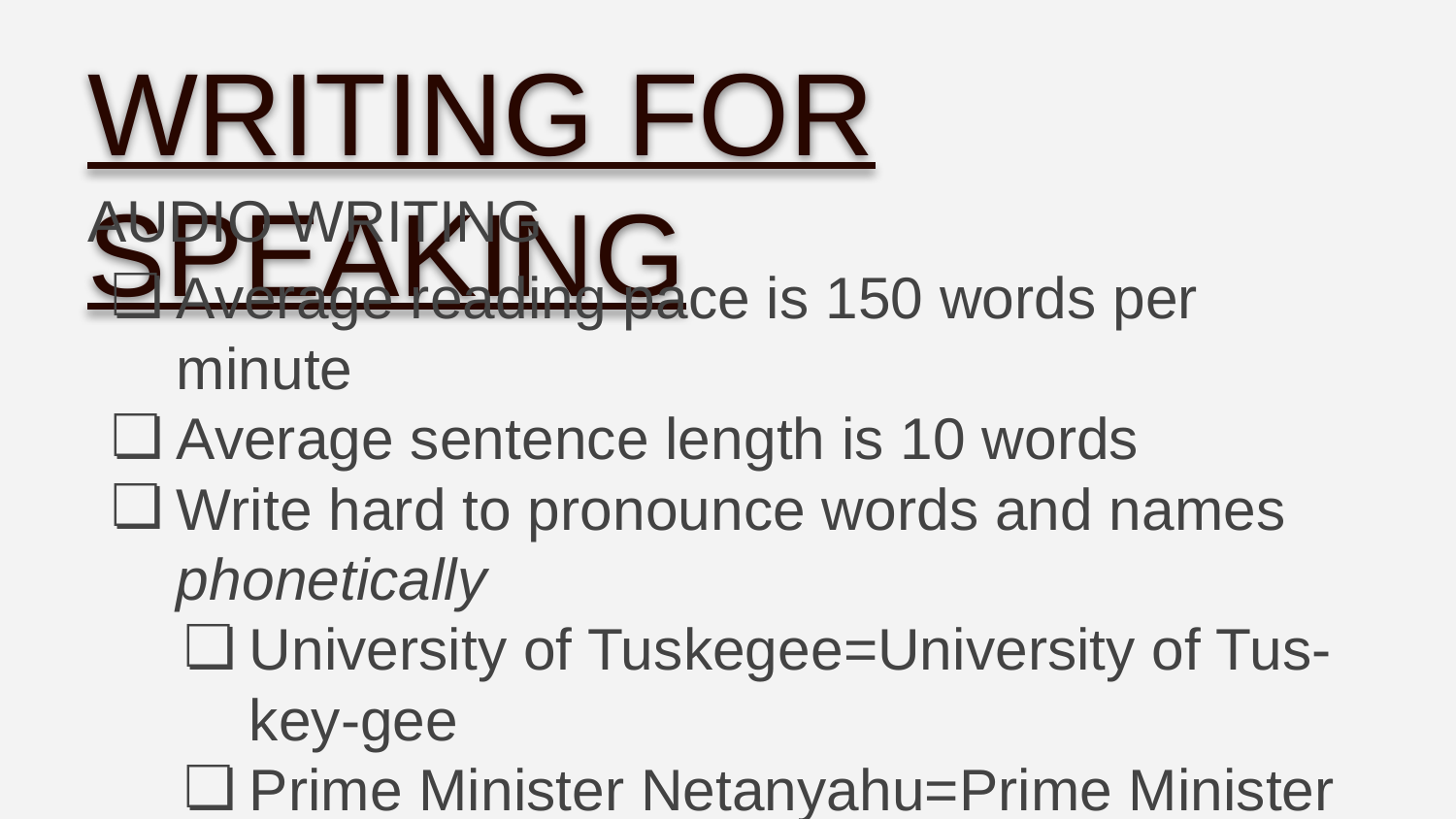

WRITING FOR SPEAKING
AUDIO WRITING
Average reading pace is 150 words per minute
Average sentence length is 10 words
Write hard to pronounce words and names phonetically
University of Tuskegee=University of Tus-key-gee
Prime Minister Netanyahu=Prime Minister Net-an-ya-hoo
Spell out numbers
$1,201=one thousand two hundred one dollars